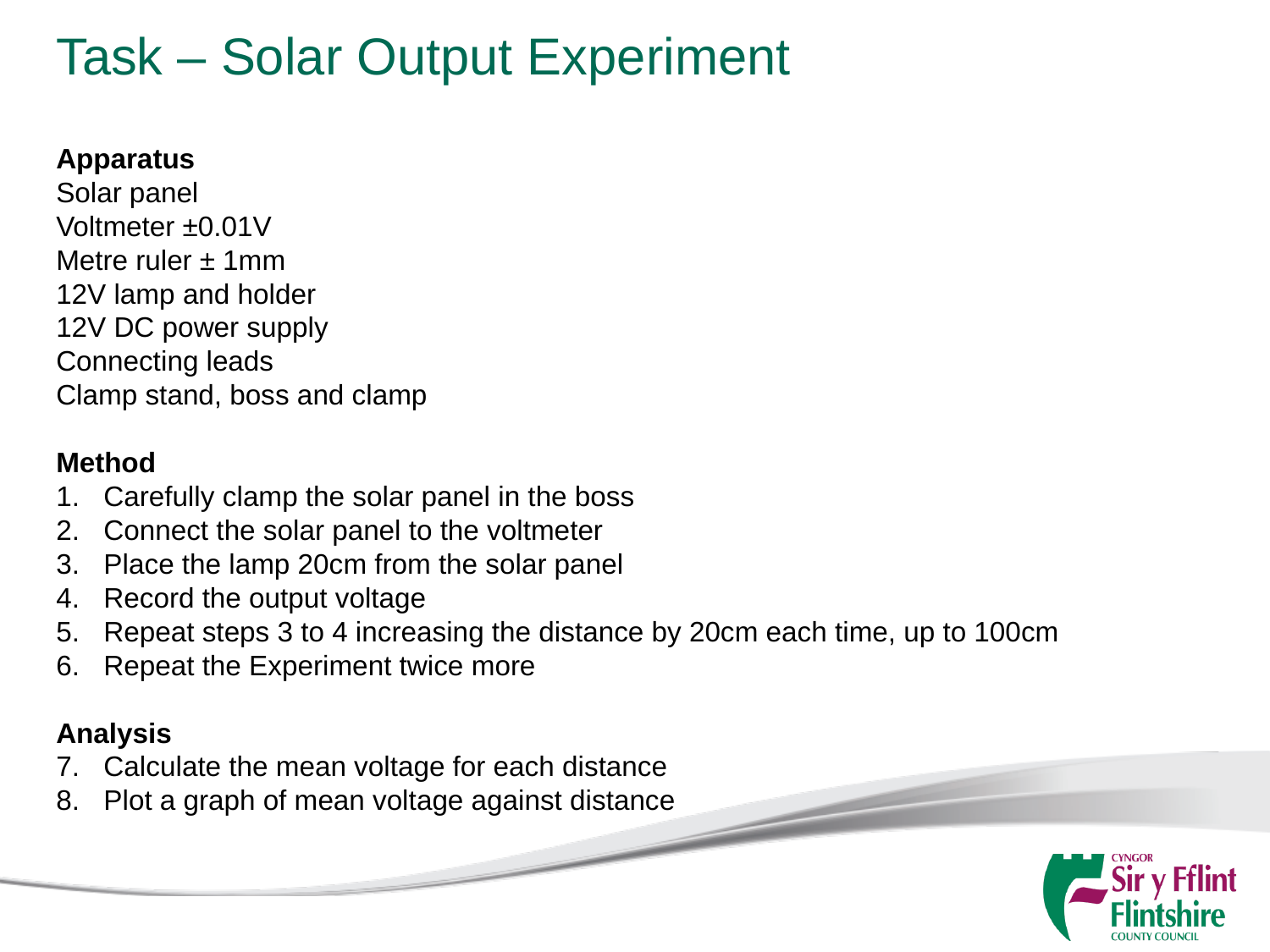

# Task – Solar Output Experiment
Apparatus
Solar panel
Voltmeter ±0.01V
Metre ruler ± 1mm
12V lamp and holder
12V DC power supply
Connecting leads
Clamp stand, boss and clamp

Method
Carefully clamp the solar panel in the boss
Connect the solar panel to the voltmeter
Place the lamp 20cm from the solar panel
Record the output voltage
Repeat steps 3 to 4 increasing the distance by 20cm each time, up to 100cm
Repeat the Experiment twice more

Analysis
Calculate the mean voltage for each distance
Plot a graph of mean voltage against distance